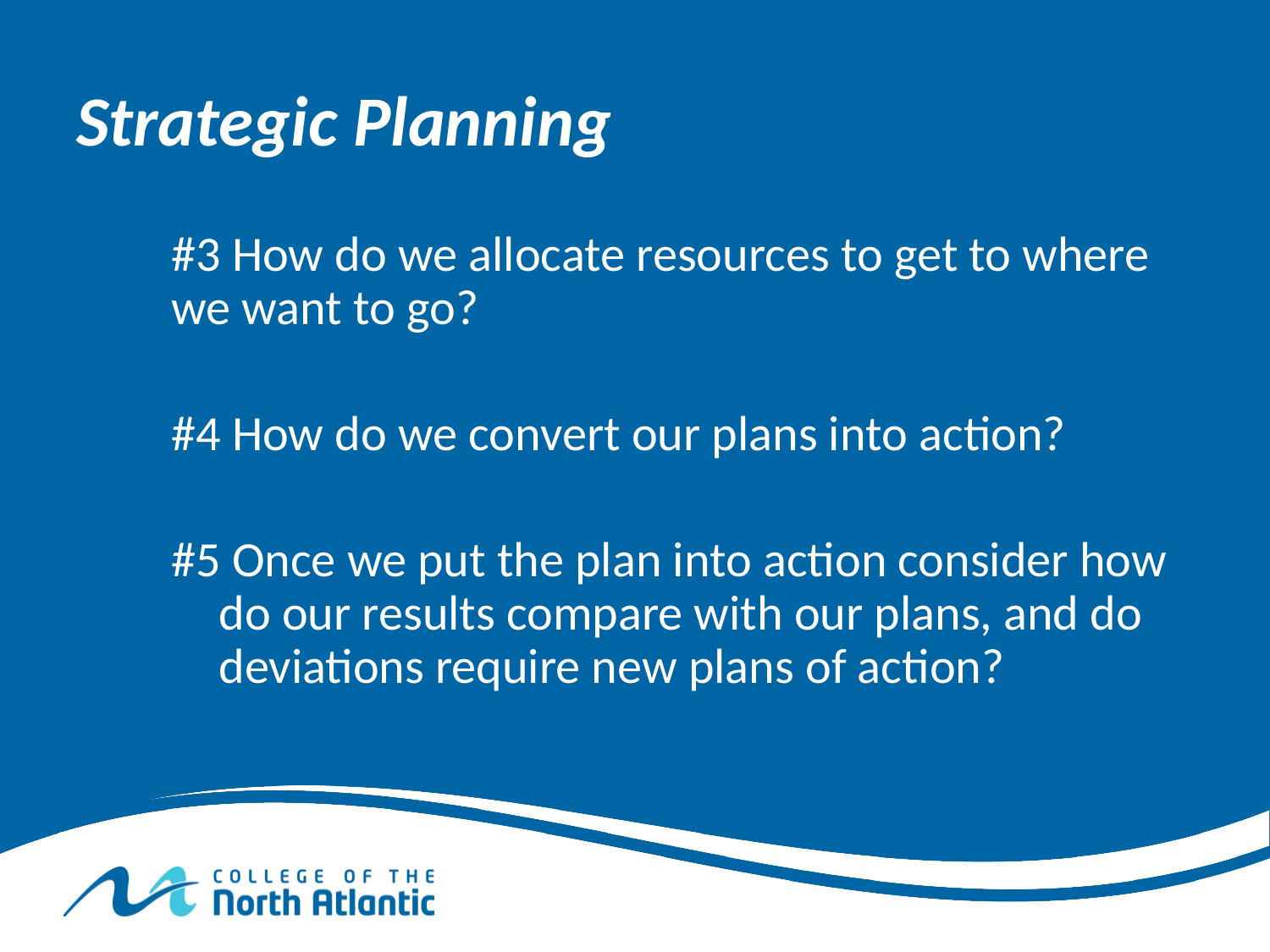

# Strategic Planning
#3 How do we allocate resources to get to where we want to go?

#4 How do we convert our plans into action?

#5 Once we put the plan into action consider how do our results compare with our plans, and do deviations require new plans of action?